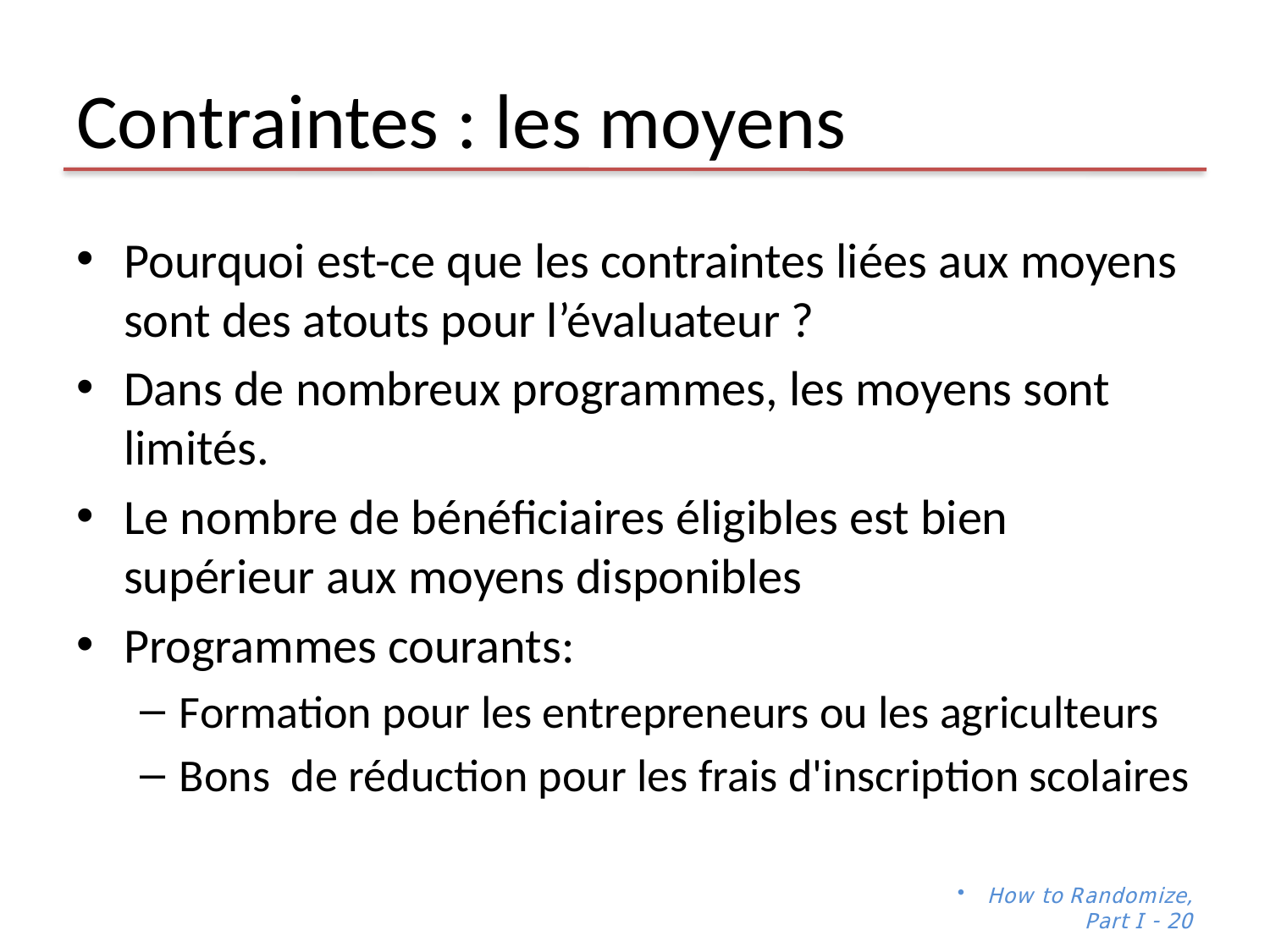

# Contraintes : les moyens
Pourquoi est-ce que les contraintes liées aux moyens sont des atouts pour l’évaluateur ?
Dans de nombreux programmes, les moyens sont limités.
Le nombre de bénéficiaires éligibles est bien supérieur aux moyens disponibles
Programmes courants:
Formation pour les entrepreneurs ou les agriculteurs
Bons  de réduction pour les frais d'inscription scolaires
How to Randomize, Part I - 20